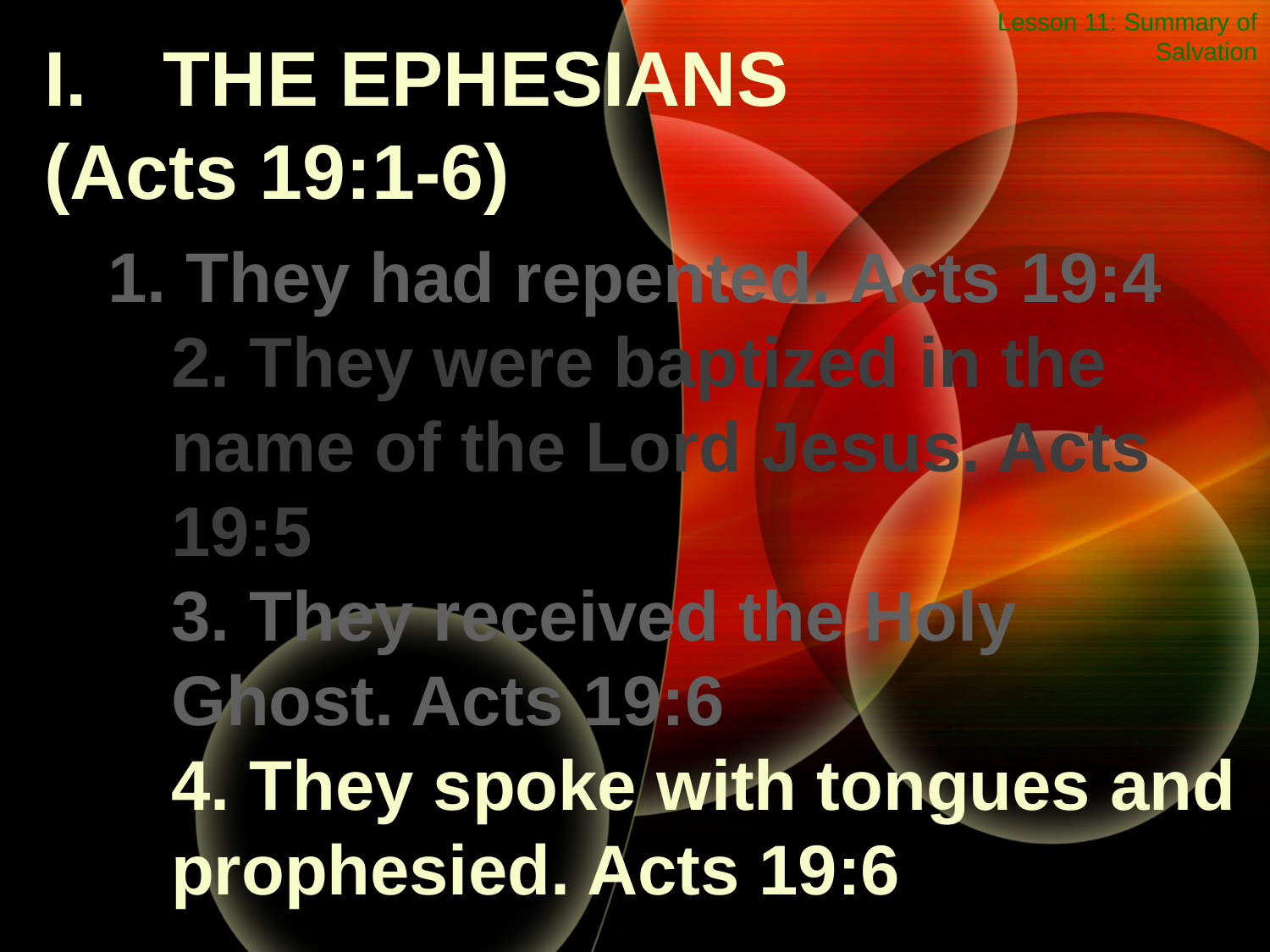

Lesson 11: Summary of Salvation
THE EPHESIANS
(Acts 19:1-6)
1. They had repented. Acts 19:4
2. They were baptized in the name of the Lord Jesus. Acts 19:5
3. They received the Holy Ghost. Acts 19:6
4. They spoke with tongues and prophesied. Acts 19:6